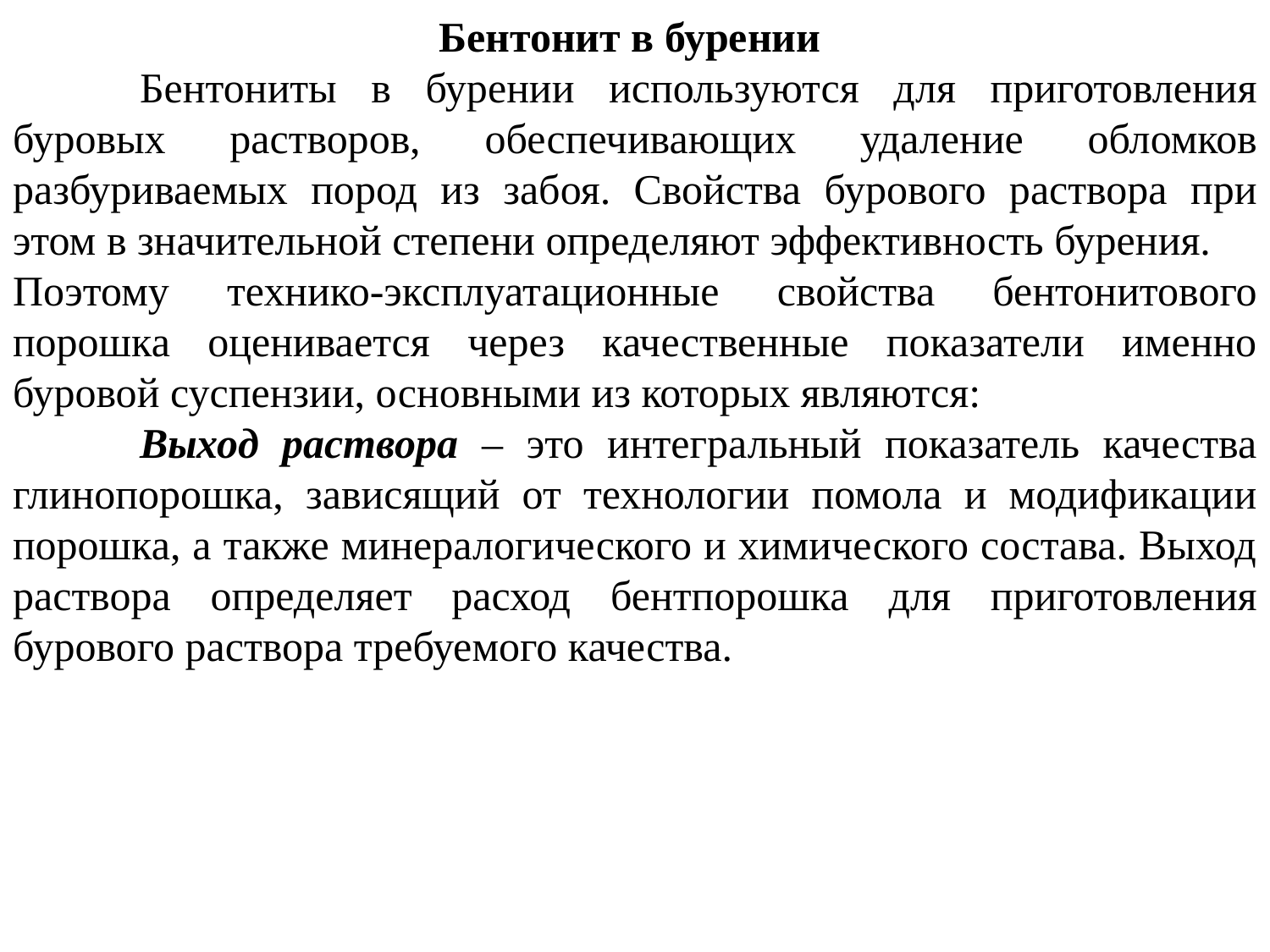

Бентонит в бурении
	Бентониты в бурении используются для приготовления буровых растворов, обеспечивающих удаление обломков разбуриваемых пород из забоя. Свойства бурового раствора при этом в значительной степени определяют эффективность бурения.
Поэтому технико-эксплуатационные свойства бентонитового порошка оценивается через качественные показатели именно буровой суспензии, основными из которых являются:
	Выход раствора – это интегральный показатель качества глинопорошка, зависящий от технологии помола и модификации порошка, а также минералогического и химического состава. Выход раствора определяет расход бентпорошка для приготовления бурового раствора требуемого качества.